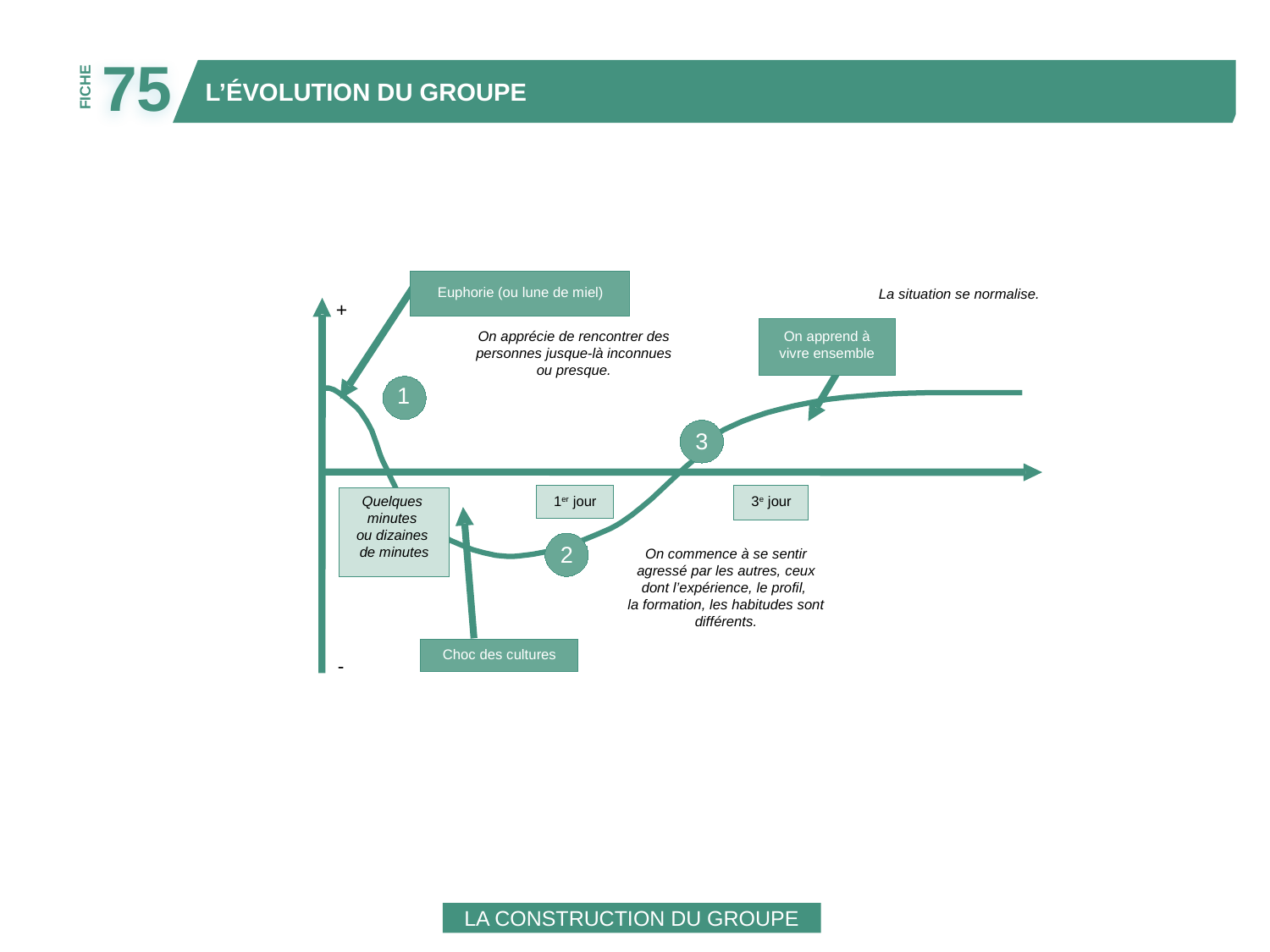

75

L’ÉVOLUTION DU GROUPE
FICHE

Euphorie (ou lune de miel)

La situation se normalise.
+

On apprécie de rencontrer des personnes jusque-là inconnues ou presque.
On apprend à
vivre ensemble

1

3

Quelques
minutes
ou dizaines
de minutes
1er jour
3e jour

2
On commence à se sentir
agressé par les autres, ceux
dont l’expérience, le profil,
la formation, les habitudes sont différents.

Choc des cultures
-
LA CONSTRUCTION DU GROUPE